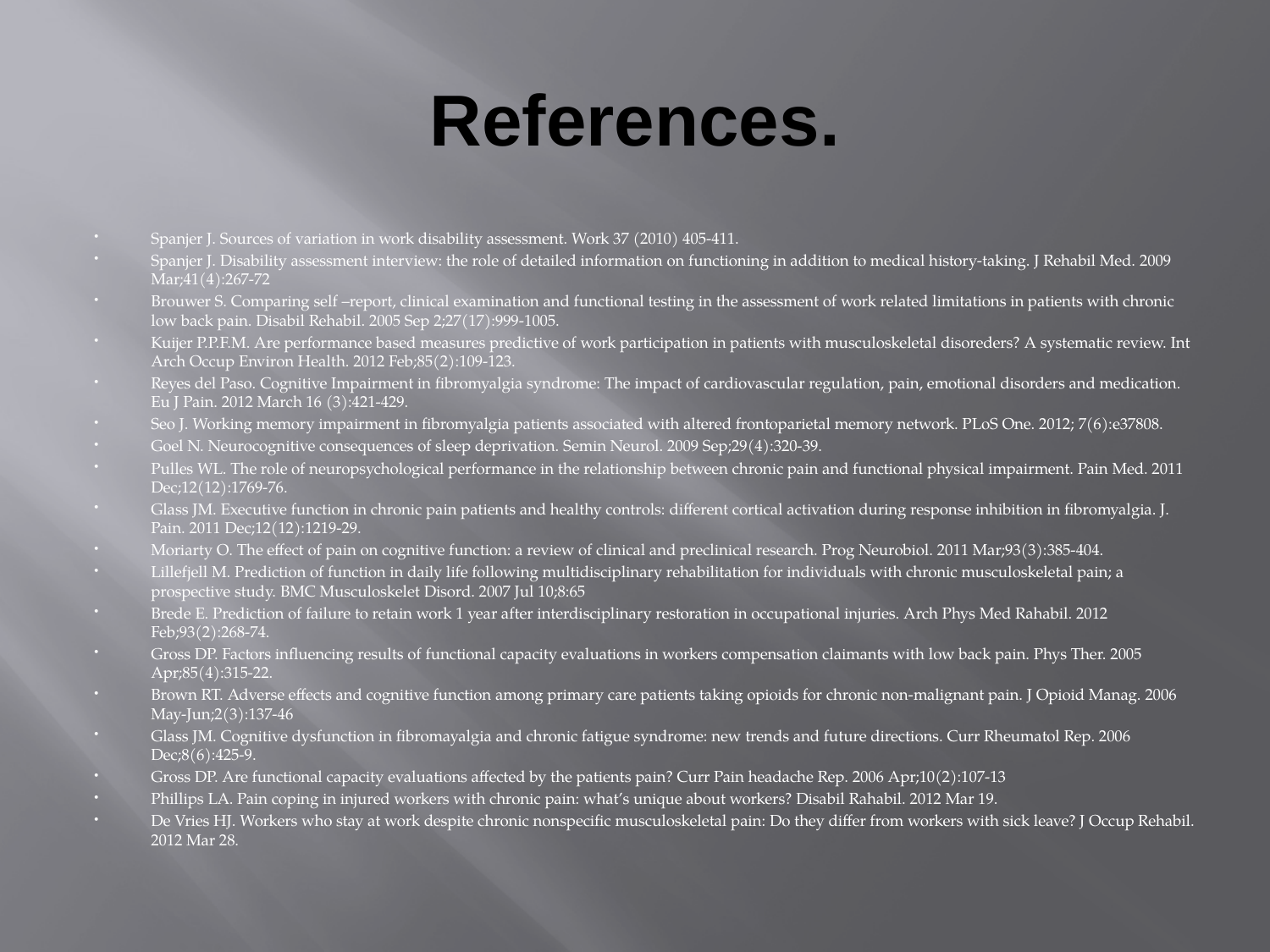

# References.
Spanjer J. Sources of variation in work disability assessment. Work 37 (2010) 405-411.
Spanjer J. Disability assessment interview: the role of detailed information on functioning in addition to medical history-taking. J Rehabil Med. 2009 Mar;41(4):267-72
Brouwer S. Comparing self –report, clinical examination and functional testing in the assessment of work related limitations in patients with chronic low back pain. Disabil Rehabil. 2005 Sep 2;27(17):999-1005.
Kuijer P.P.F.M. Are performance based measures predictive of work participation in patients with musculoskeletal disoreders? A systematic review. Int Arch Occup Environ Health. 2012 Feb;85(2):109-123.
Reyes del Paso. Cognitive Impairment in fibromyalgia syndrome: The impact of cardiovascular regulation, pain, emotional disorders and medication. Eu J Pain. 2012 March 16 (3):421-429.
Seo J. Working memory impairment in fibromyalgia patients associated with altered frontoparietal memory network. PLoS One. 2012; 7(6):e37808.
Goel N. Neurocognitive consequences of sleep deprivation. Semin Neurol. 2009 Sep;29(4):320-39.
Pulles WL. The role of neuropsychological performance in the relationship between chronic pain and functional physical impairment. Pain Med. 2011 Dec;12(12):1769-76.
Glass JM. Executive function in chronic pain patients and healthy controls: different cortical activation during response inhibition in fibromyalgia. J. Pain. 2011 Dec;12(12):1219-29.
Moriarty O. The effect of pain on cognitive function: a review of clinical and preclinical research. Prog Neurobiol. 2011 Mar;93(3):385-404.
Lillefjell M. Prediction of function in daily life following multidisciplinary rehabilitation for individuals with chronic musculoskeletal pain; a prospective study. BMC Musculoskelet Disord. 2007 Jul 10;8:65
Brede E. Prediction of failure to retain work 1 year after interdisciplinary restoration in occupational injuries. Arch Phys Med Rahabil. 2012 Feb;93(2):268-74.
Gross DP. Factors influencing results of functional capacity evaluations in workers compensation claimants with low back pain. Phys Ther. 2005 Apr;85(4):315-22.
Brown RT. Adverse effects and cognitive function among primary care patients taking opioids for chronic non-malignant pain. J Opioid Manag. 2006 May-Jun;2(3):137-46
Glass JM. Cognitive dysfunction in fibromayalgia and chronic fatigue syndrome: new trends and future directions. Curr Rheumatol Rep. 2006 Dec;8(6):425-9.
Gross DP. Are functional capacity evaluations affected by the patients pain? Curr Pain headache Rep. 2006 Apr;10(2):107-13
Phillips LA. Pain coping in injured workers with chronic pain: what’s unique about workers? Disabil Rahabil. 2012 Mar 19.
De Vries HJ. Workers who stay at work despite chronic nonspecific musculoskeletal pain: Do they differ from workers with sick leave? J Occup Rehabil. 2012 Mar 28.